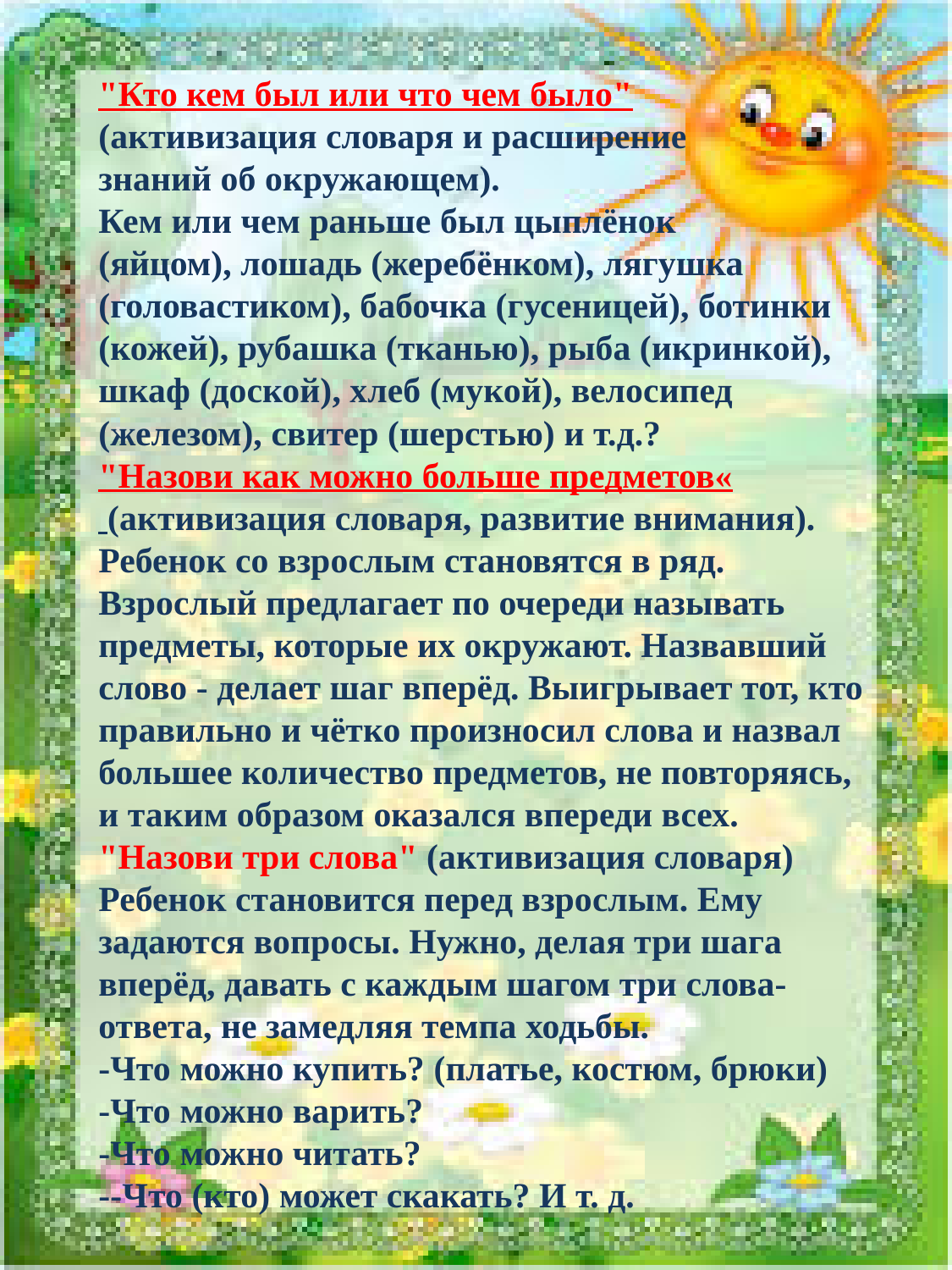

"Кто кем был или что чем было"
(активизация словаря и расширение
знаний об окружающем).
Кем или чем раньше был цыплёнок
(яйцом), лошадь (жеребёнком), лягушка (головастиком), бабочка (гусеницей), ботинки (кожей), рубашка (тканью), рыба (икринкой), шкаф (доской), хлеб (мукой), велосипед (железом), свитер (шерстью) и т.д.?
"Назови как можно больше предметов«
 (активизация словаря, развитие внимания).
Ребенок со взрослым становятся в ряд. Взрослый предлагает по очереди называть предметы, которые их окружают. Назвавший слово - делает шаг вперёд. Выигрывает тот, кто правильно и чётко произносил слова и назвал большее количество предметов, не повторяясь, и таким образом оказался впереди всех.
"Назови три слова" (активизация словаря)
Ребенок становится перед взрослым. Ему задаются вопросы. Нужно, делая три шага вперёд, давать с каждым шагом три слова- ответа, не замедляя темпа ходьбы.
-Что можно купить? (платье, костюм, брюки)
-Что можно варить?
-Что можно читать?
--Что (кто) может скакать? И т. д.